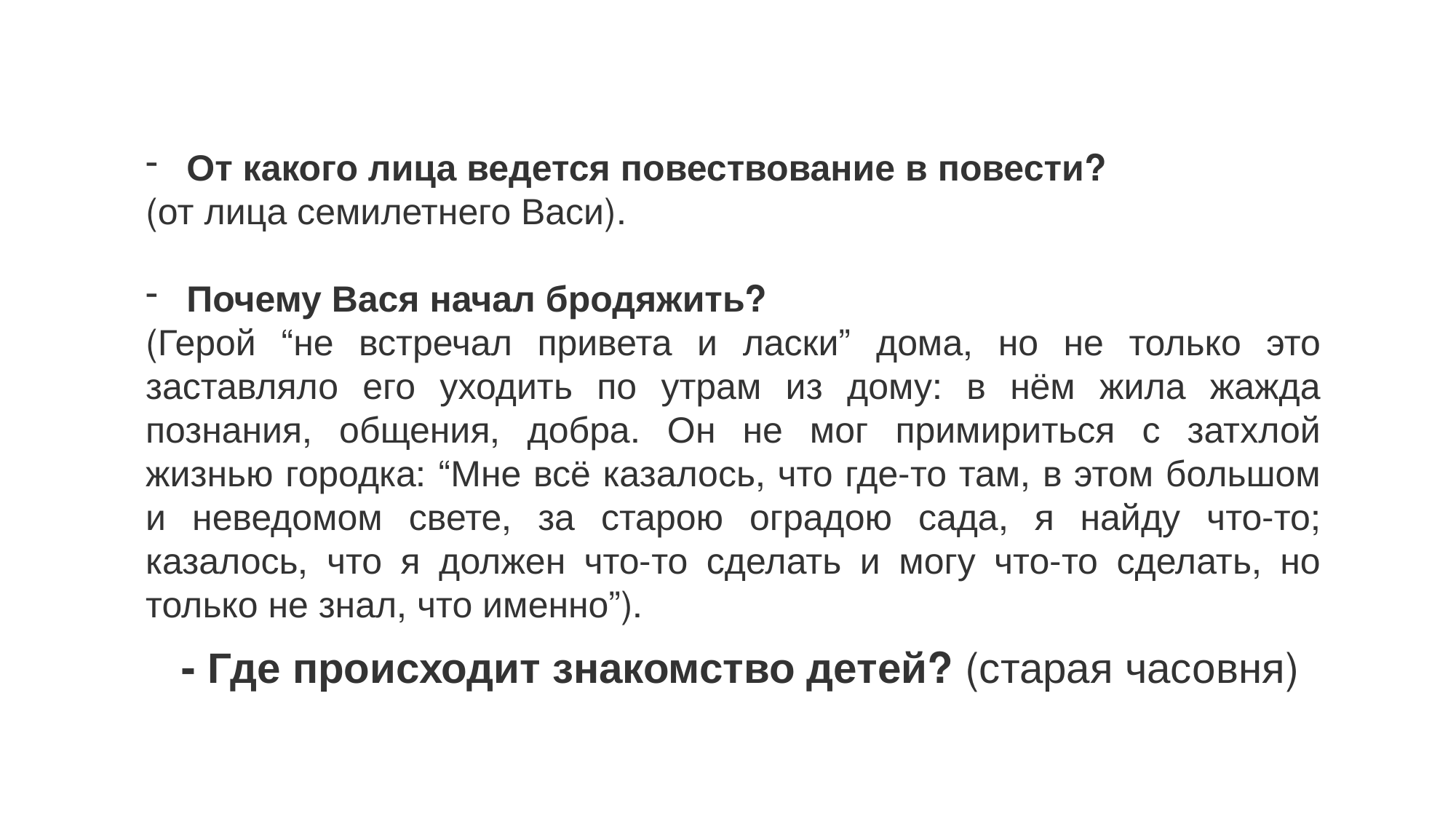

От какого лица ведется повествование в повести?
(от лица семилетнего Васи).

Почему Вася начал бродяжить?
(Герой “не встречал привета и ласки” дома, но не только это заставляло его уходить по утрам из дому: в нём жила жажда познания, общения, добра. Он не мог примириться с затхлой жизнью городка: “Мне всё казалось, что где-то там, в этом большом и неведомом свете, за старою оградою сада, я найду что-то; казалось, что я должен что-то сделать и могу что-то сделать, но только не знал, что именно”).
- Где происходит знакомство детей? (старая часовня)